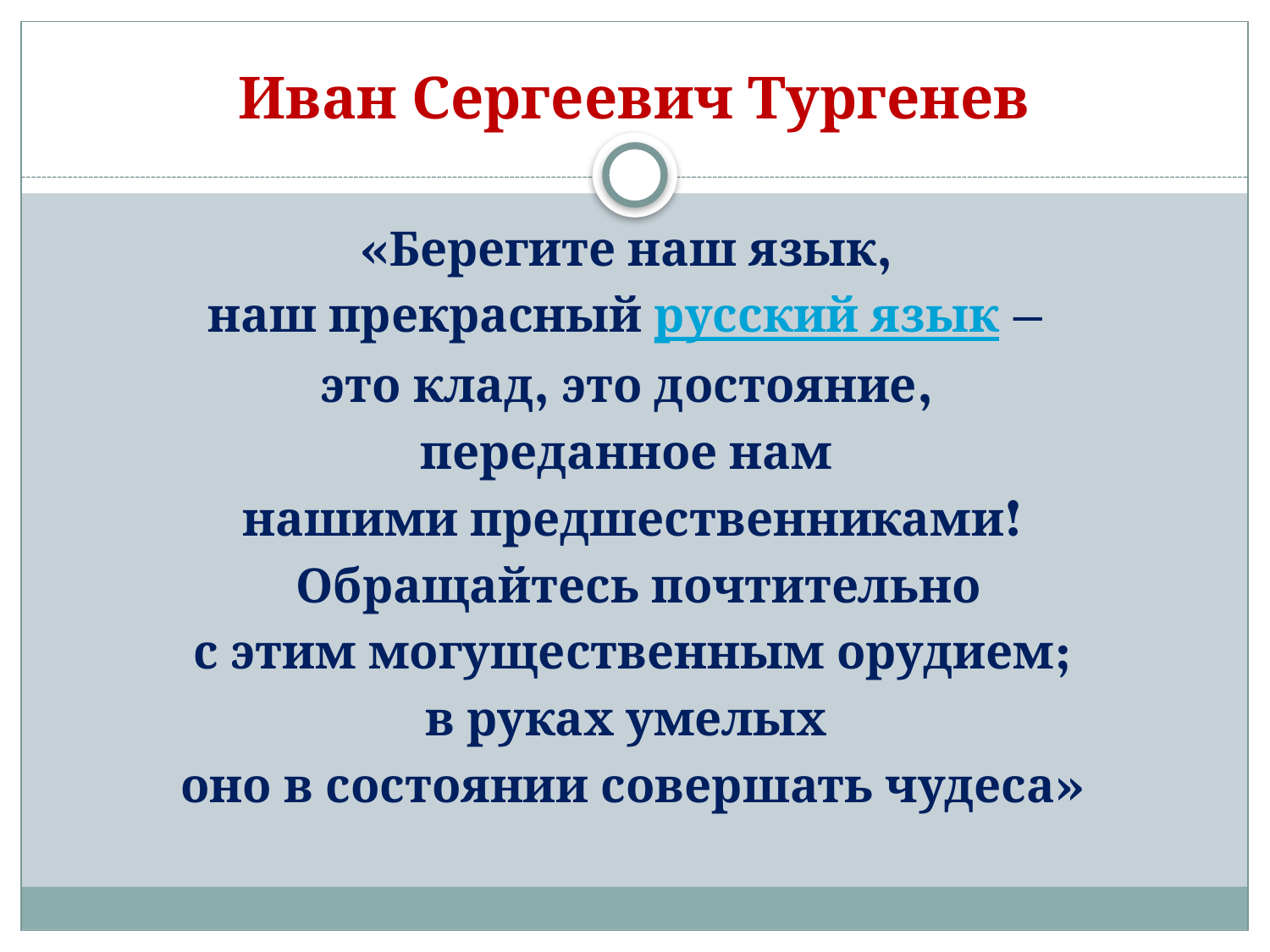

# Иван Сергеевич Тургенев
«Берегите наш язык,
наш прекрасный русский язык –
это клад, это достояние,
переданное нам
нашими предшественниками!
 Обращайтесь почтительно
 с этим могущественным орудием;
в руках умелых
оно в состоянии совершать чудеса»